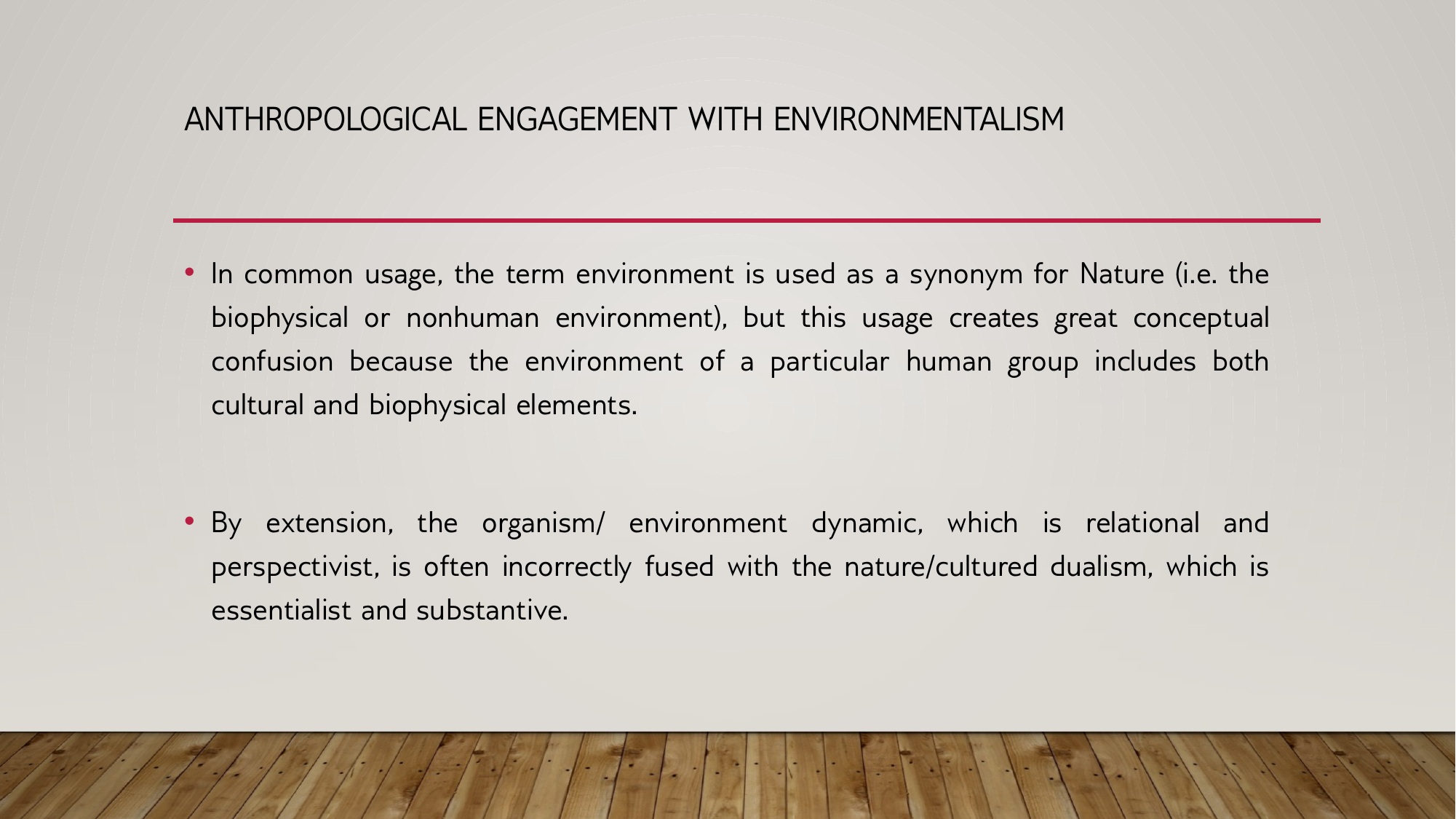

# Anthropological Engagement with Environmentalism
In common usage, the term environment is used as a synonym for Nature (i.e. the biophysical or nonhuman environment), but this usage creates great conceptual confusion because the environment of a particular human group includes both cultural and biophysical elements.

By extension, the organism/ environment dynamic, which is relational and perspectivist, is often incorrectly fused with the nature/cultured dualism, which is essentialist and substantive.